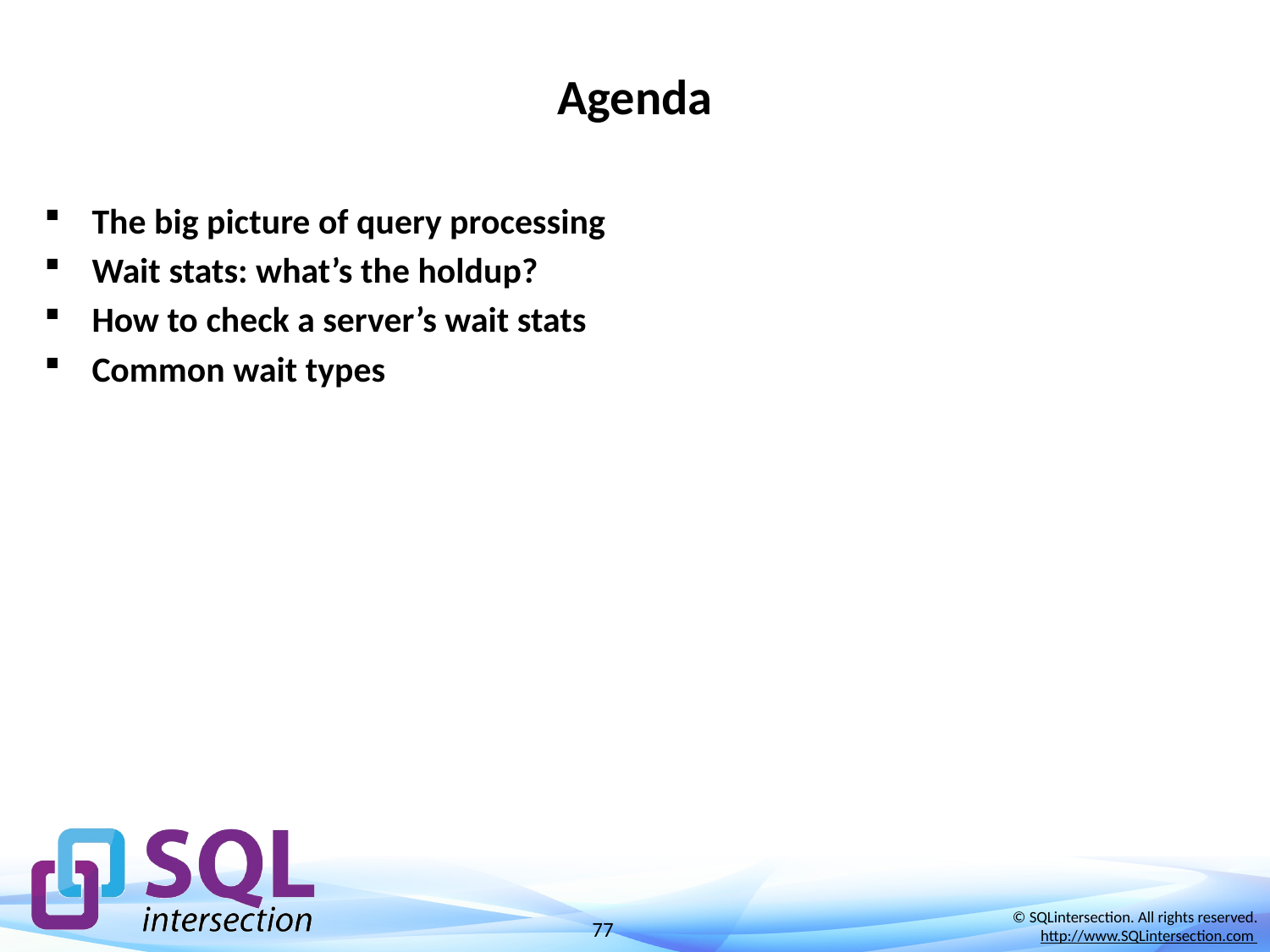

# Agenda
The big picture of query processing
Wait stats: what’s the holdup?
How to check a server’s wait stats
Common wait types